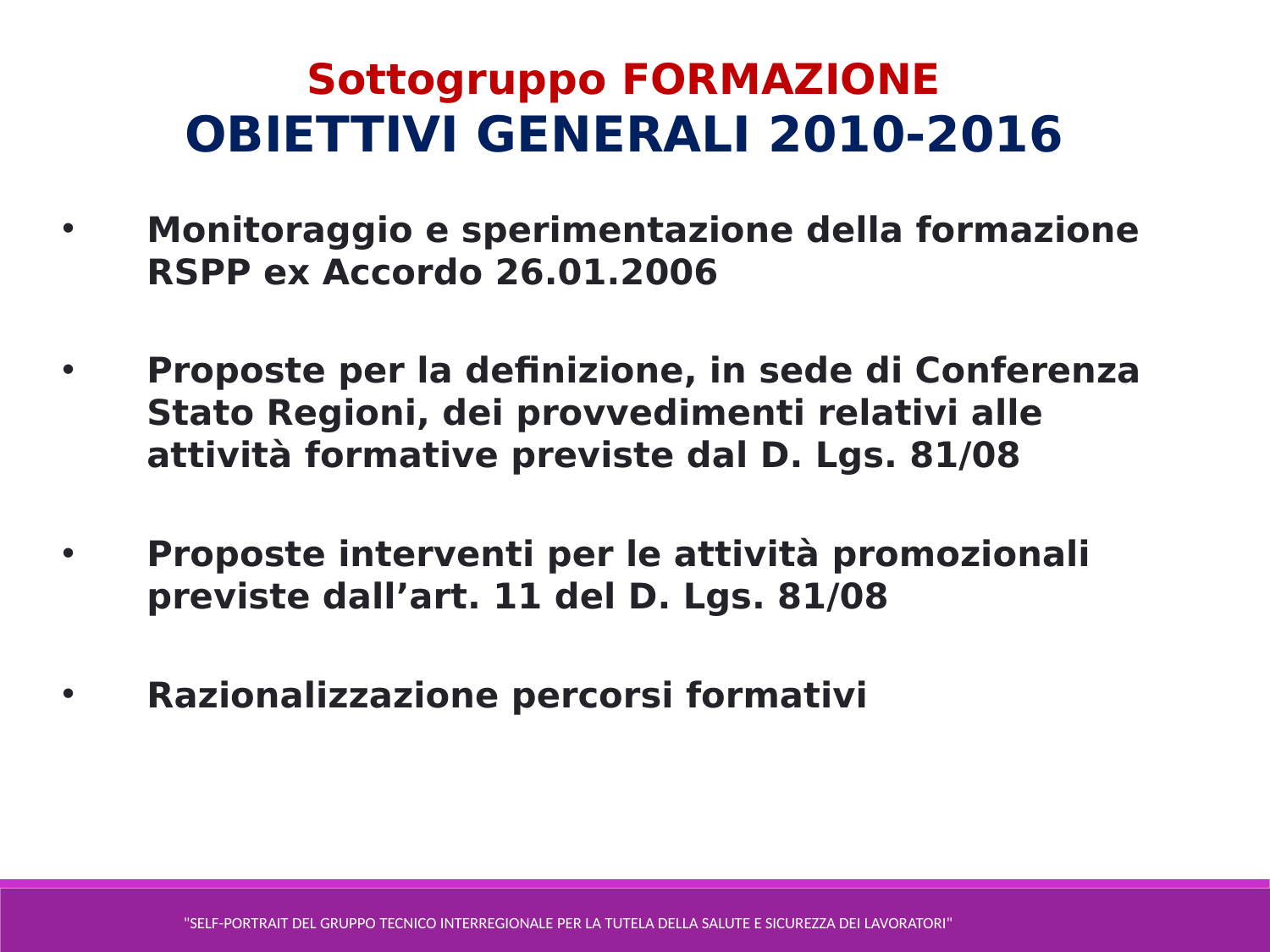

Sottogruppo FORMAZIONE
OBIETTIVI GENERALI 2010-2016
Monitoraggio e sperimentazione della formazione RSPP ex Accordo 26.01.2006

Proposte per la definizione, in sede di Conferenza Stato Regioni, dei provvedimenti relativi alle attività formative previste dal D. Lgs. 81/08

Proposte interventi per le attività promozionali previste dall’art. 11 del D. Lgs. 81/08

Razionalizzazione percorsi formativi